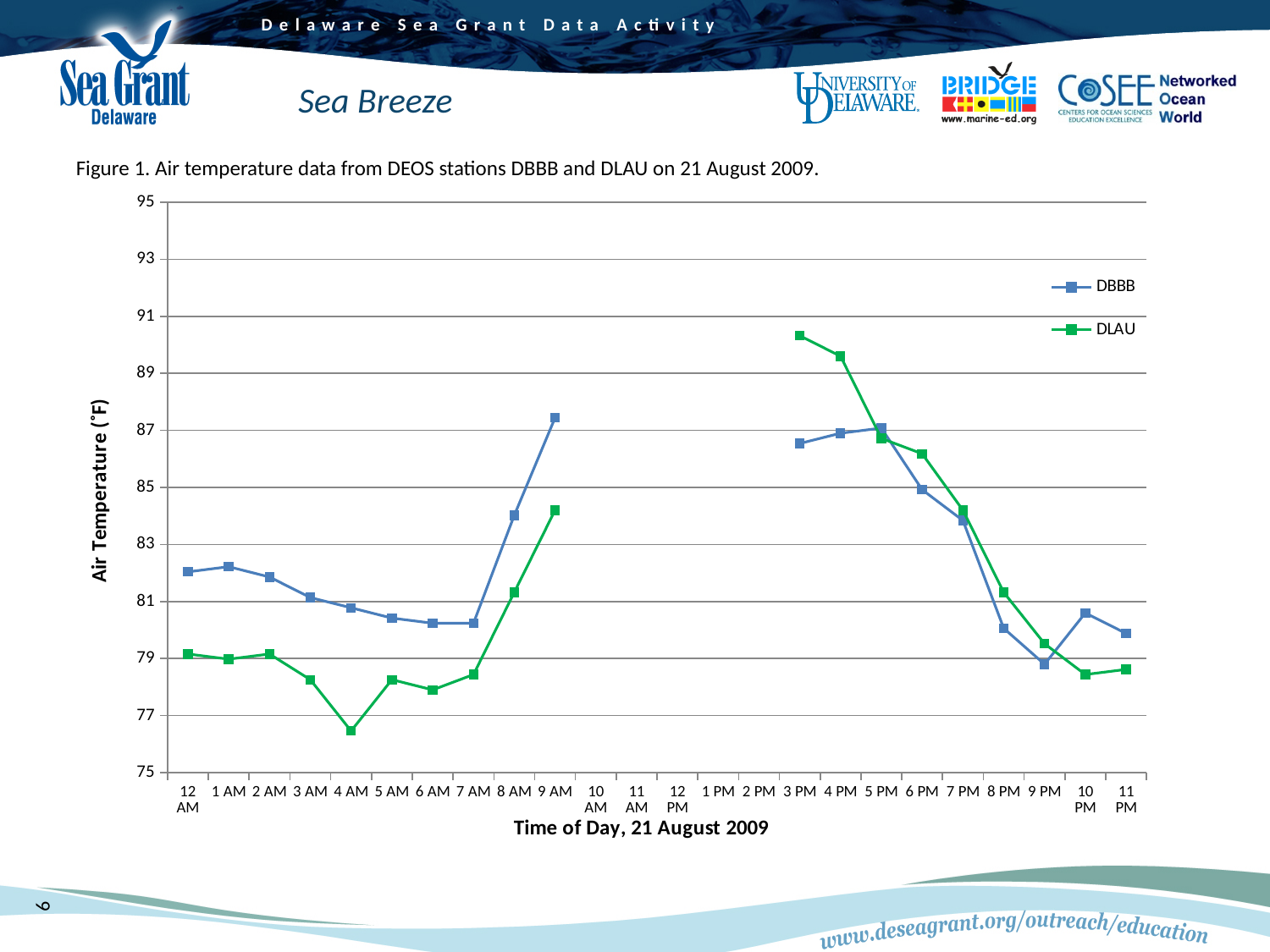

Figure 1. Air temperature data from DEOS stations DBBB and DLAU on 21 August 2009.

### Chart

| Category | DBBB | DLAU |
|---|---|---|
| 12 AM | 82.04 | 79.16 |
| 1 AM | 82.22 | 78.98 |
| 2 AM | 81.86 | 79.16 |
| 3 AM | 81.14 | 78.25999999999999 |
| 4 AM | 80.78 | 76.46 |
| 5 AM | 80.42 | 78.25999999999999 |
| 6 AM | 80.24000000000001 | 77.9 |
| 7 AM | 80.24000000000001 | 78.44 |
| 8 AM | 84.02 | 81.32 |
| 9 AM | 87.44 | 84.2 |
| 10 AM | None | None |
| 11 AM | None | None |
| 12 PM | None | None |
| 1 PM | None | None |
| 2 PM | None | None |
| 3 PM | 86.53999999999999 | 90.32 |
| 4 PM | 86.9 | 89.6 |
| 5 PM | 87.08000000000001 | 86.72 |
| 6 PM | 84.91999999999999 | 86.18 |
| 7 PM | 83.84 | 84.2 |
| 8 PM | 80.06 | 81.32 |
| 9 PM | 78.8 | 79.52 |
| 10 PM | 80.6 | 78.44 |
| 11 PM | 79.88 | 78.62 |
9